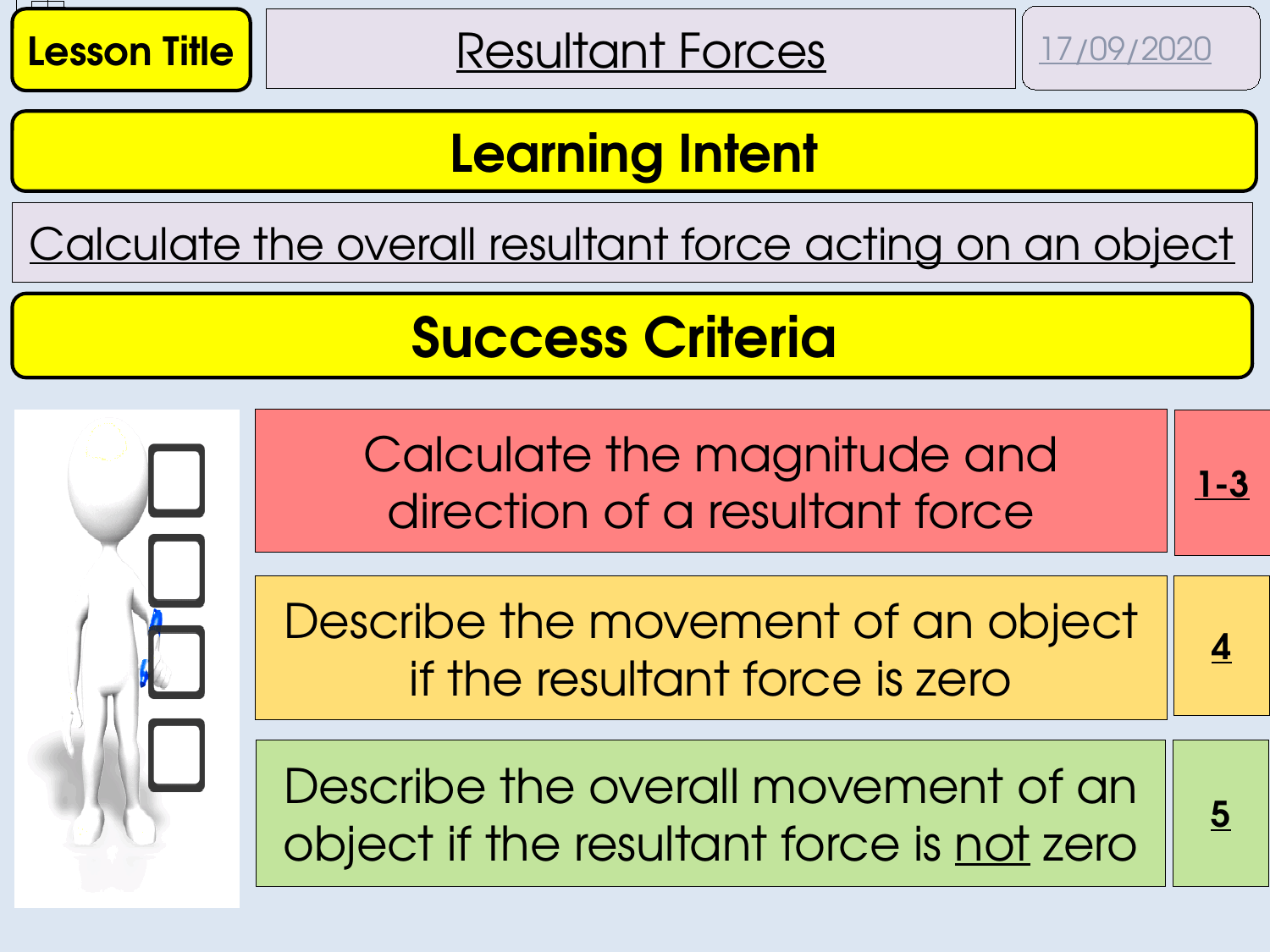

17/09/2020
Resultant Forces
Calculate the overall resultant force acting on an object
Calculate the magnitude and direction of a resultant force
1-3
Describe the movement of an object if the resultant force is zero
4
Describe the overall movement of an object if the resultant force is not zero
5